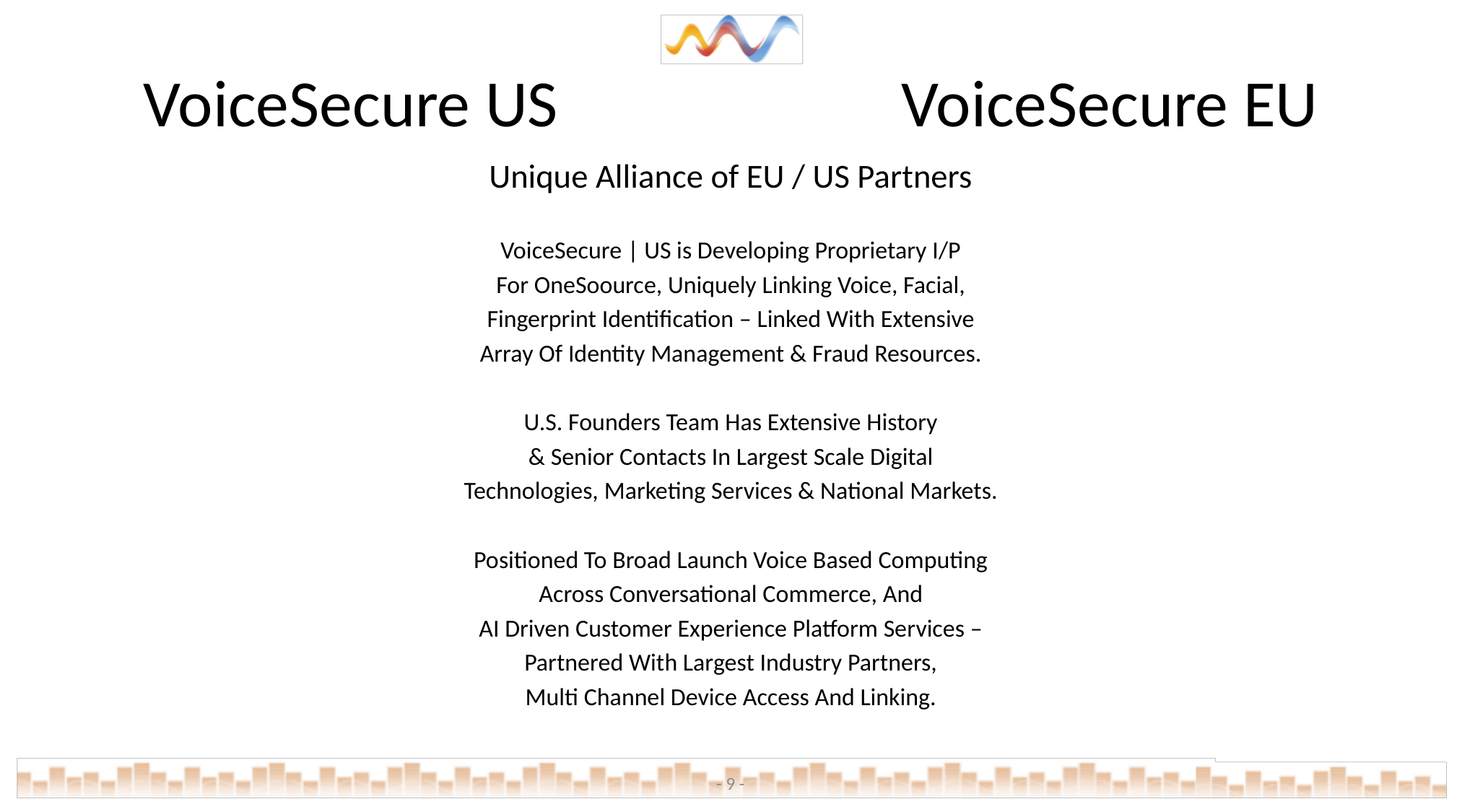

# VoiceSecure US				VoiceSecure EU
Unique Alliance of EU / US Partners

VoiceSecure | US is Developing Proprietary I/P
For OneSoource, Uniquely Linking Voice, Facial,
Fingerprint Identification – Linked With Extensive
Array Of Identity Management & Fraud Resources.

U.S. Founders Team Has Extensive History
& Senior Contacts In Largest Scale Digital
Technologies, Marketing Services & National Markets.

Positioned To Broad Launch Voice Based Computing
Across Conversational Commerce, And
AI Driven Customer Experience Platform Services –
Partnered With Largest Industry Partners,
Multi Channel Device Access And Linking.
- 9 -